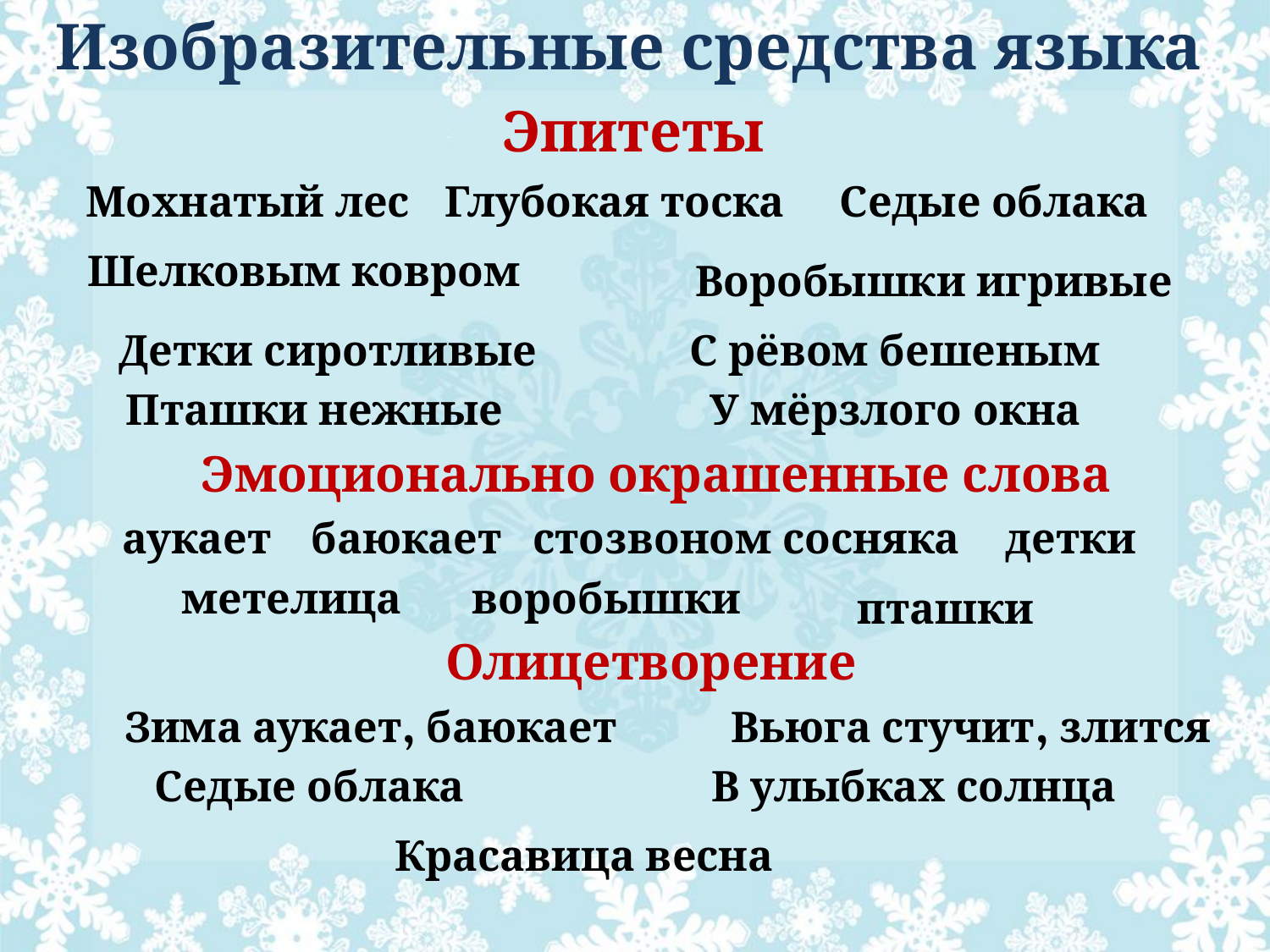

Изобразительные средства языка
Эпитеты
Мохнатый лес
Глубокая тоска
Седые облака
Шелковым ковром
Воробышки игривые
Детки сиротливые
С рёвом бешеным
Пташки нежные
У мёрзлого окна
Эмоционально окрашенные слова
аукает
баюкает
стозвоном сосняка
детки
метелица
воробышки
пташки
Олицетворение
Зима аукает, баюкает
Вьюга стучит, злится
Седые облака
В улыбках солнца
Красавица весна